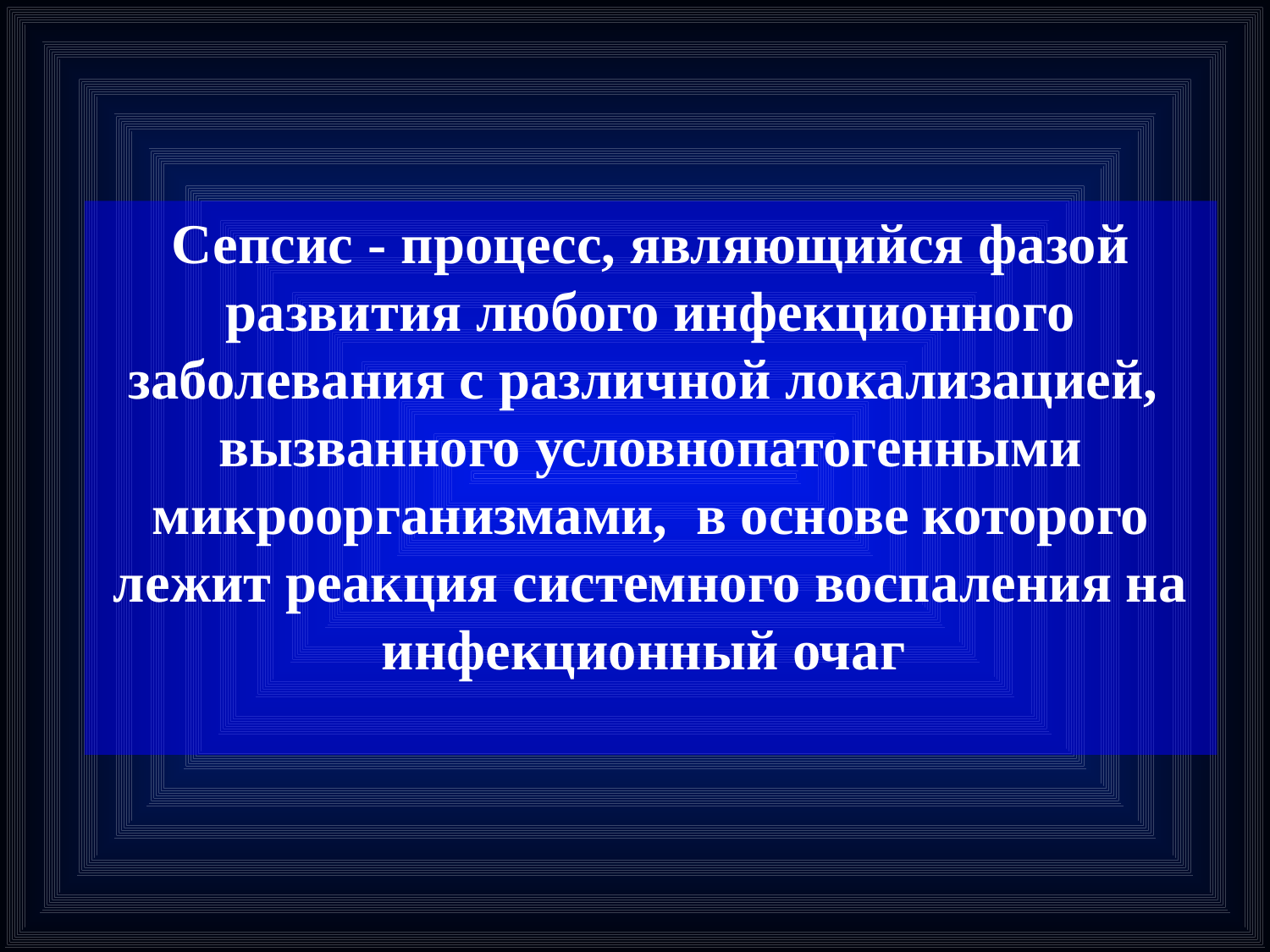

Сепсис - процесс, являющийся фазой развития любого инфекционного заболевания с различной локализацией,  вызванного условнопатогенными микроорганизмами,  в основе  которого лежит реакция системного воспаления на инфекционный очаг